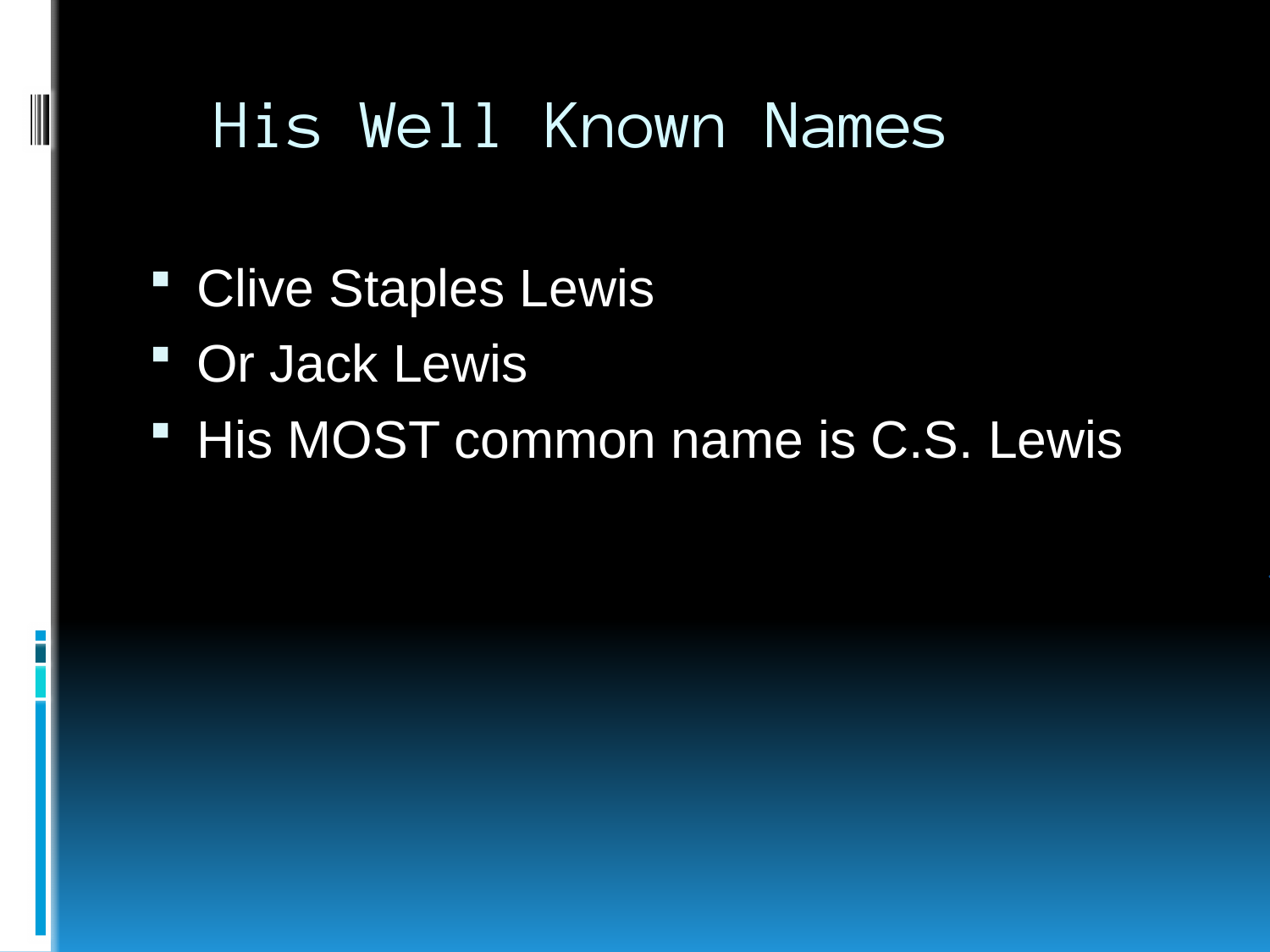

# His Well Known Names

Clive Staples Lewis
Or Jack Lewis
His MOST common name is C.S. Lewis